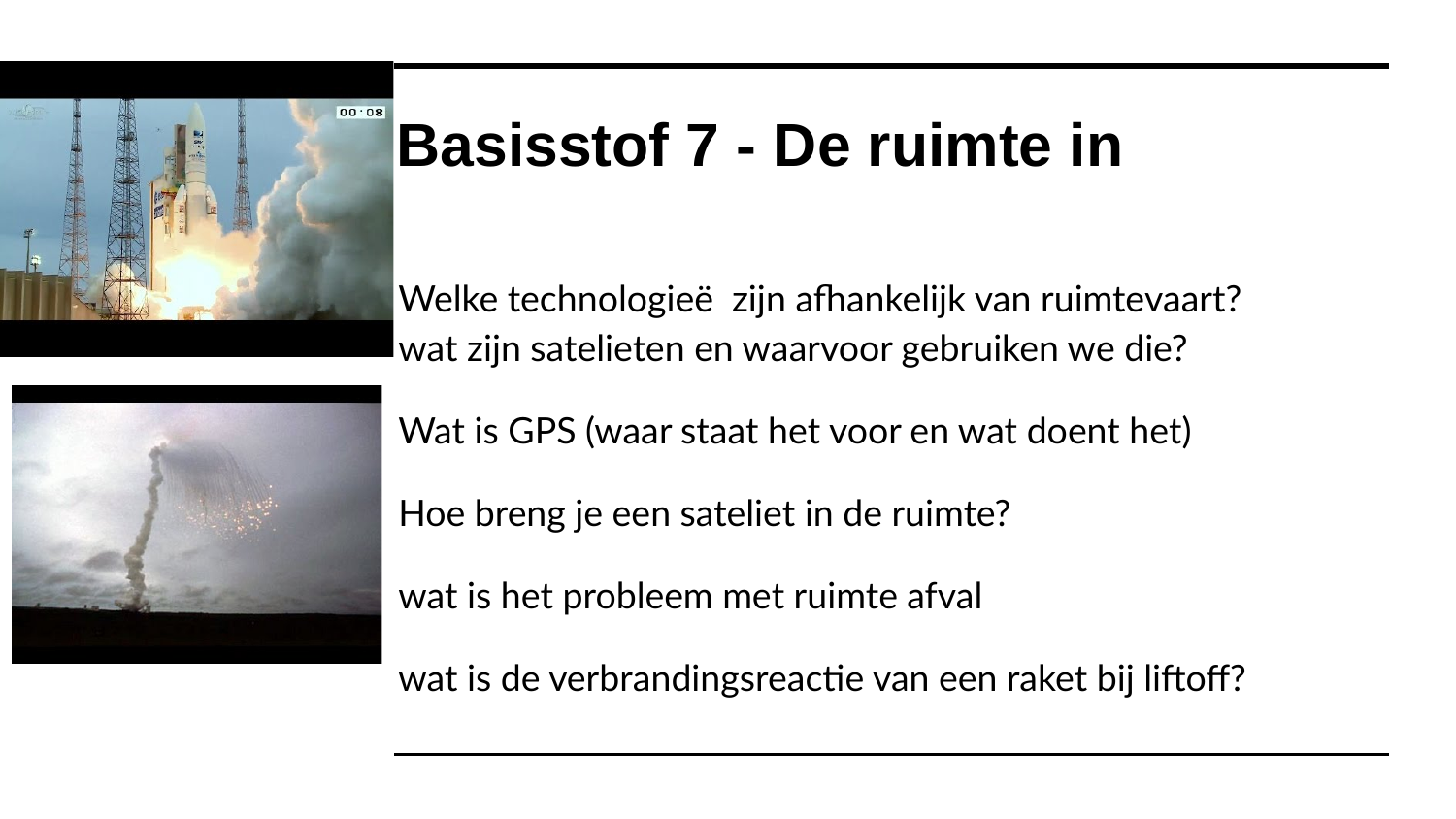

# Basisstof 7 - De ruimte in
Welke technologieë  zijn afhankelijk van ruimtevaart?
wat zijn satelieten en waarvoor gebruiken we die?
Wat is GPS (waar staat het voor en wat doent het)
Hoe breng je een sateliet in de ruimte?
wat is het probleem met ruimte afval
wat is de verbrandingsreactie van een raket bij liftoff?